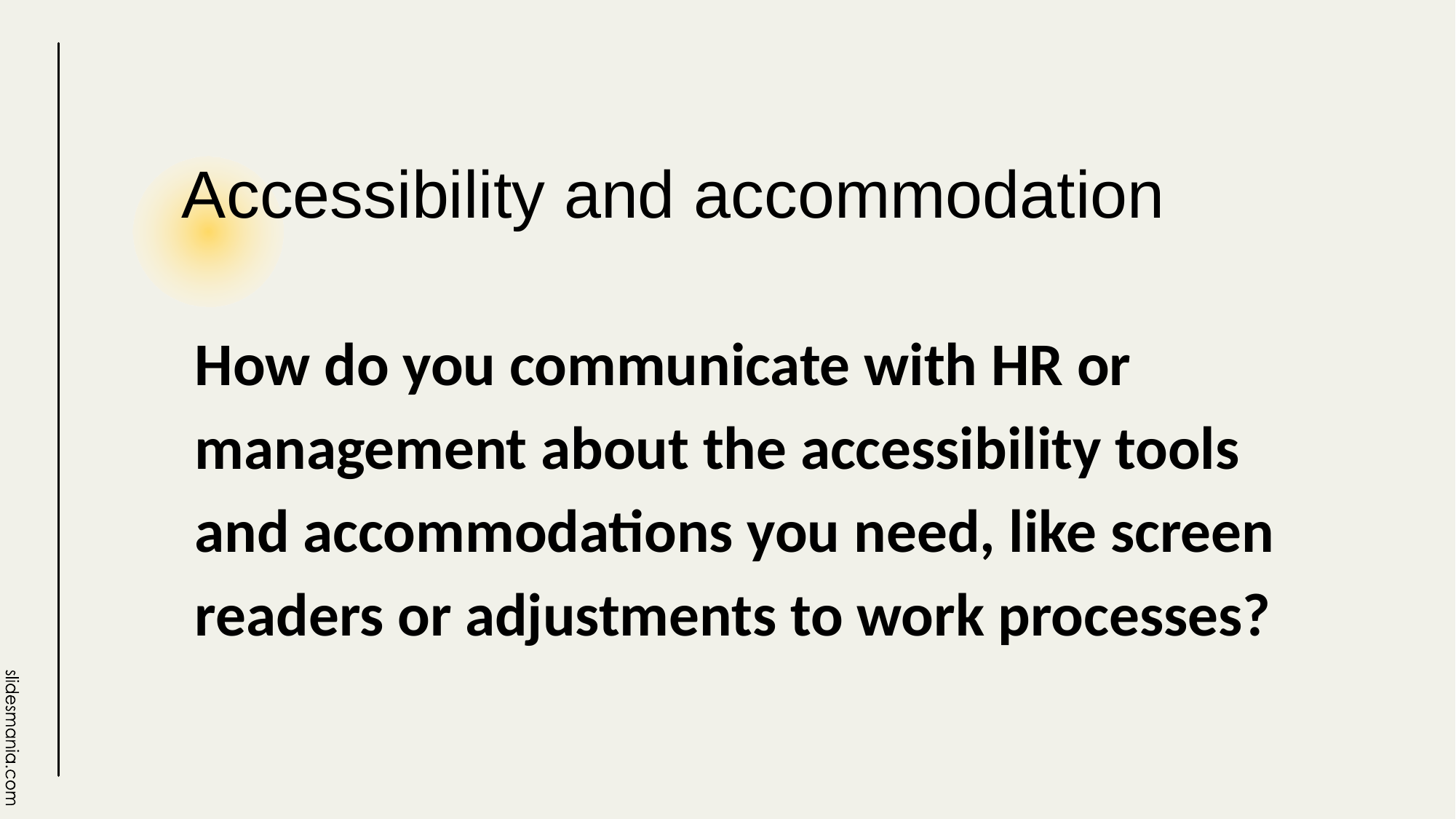

# Accessibility and accommodation

How do you communicate with HR or management about the accessibility tools and accommodations you need, like screen readers or adjustments to work processes?